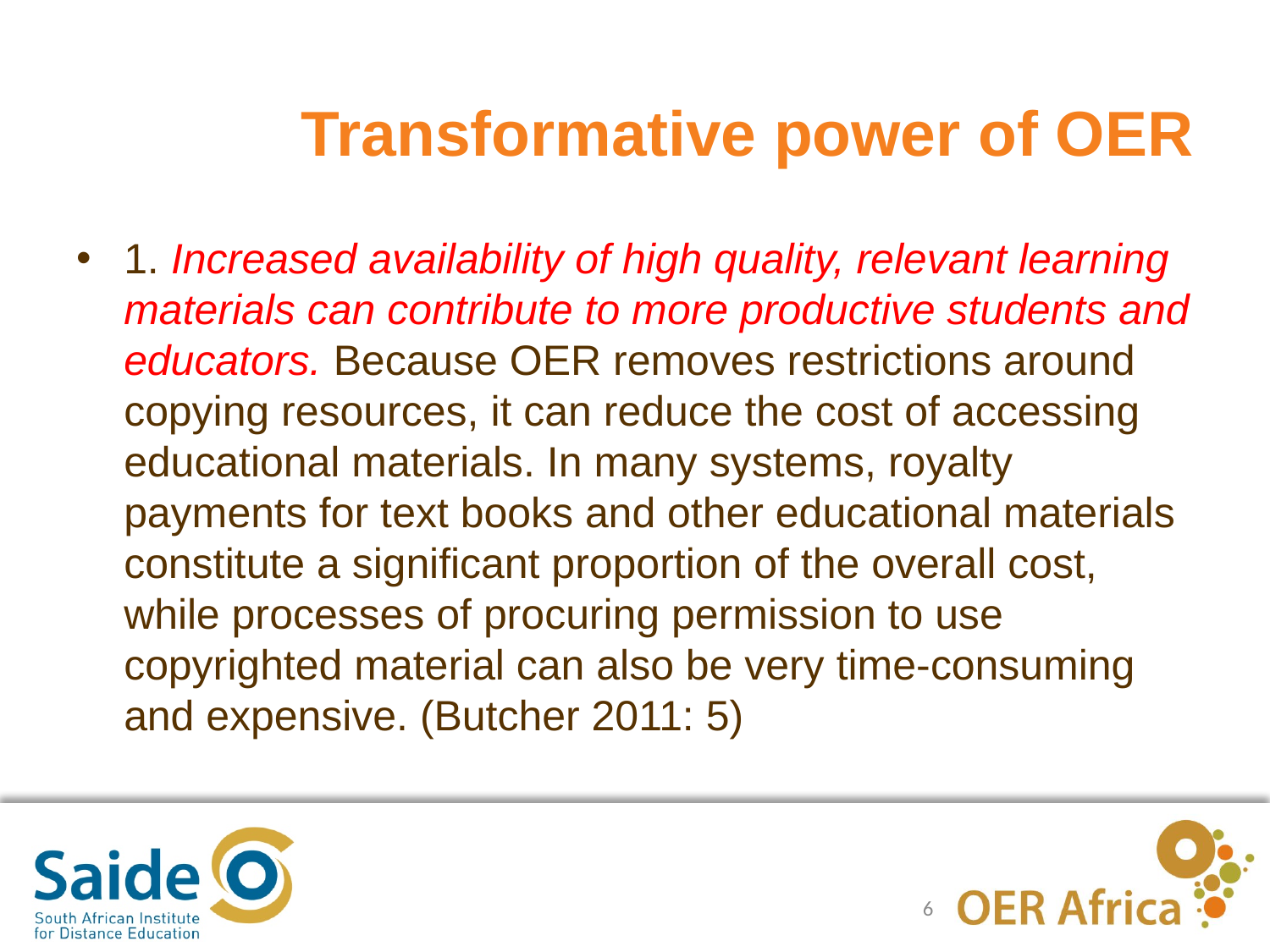

# Transformative power of OER
1. Increased availability of high quality, relevant learning materials can contribute to more productive students and educators. Because OER removes restrictions around copying resources, it can reduce the cost of accessing educational materials. In many systems, royalty payments for text books and other educational materials constitute a significant proportion of the overall cost, while processes of procuring permission to use copyrighted material can also be very time-consuming and expensive. (Butcher 2011: 5)

6